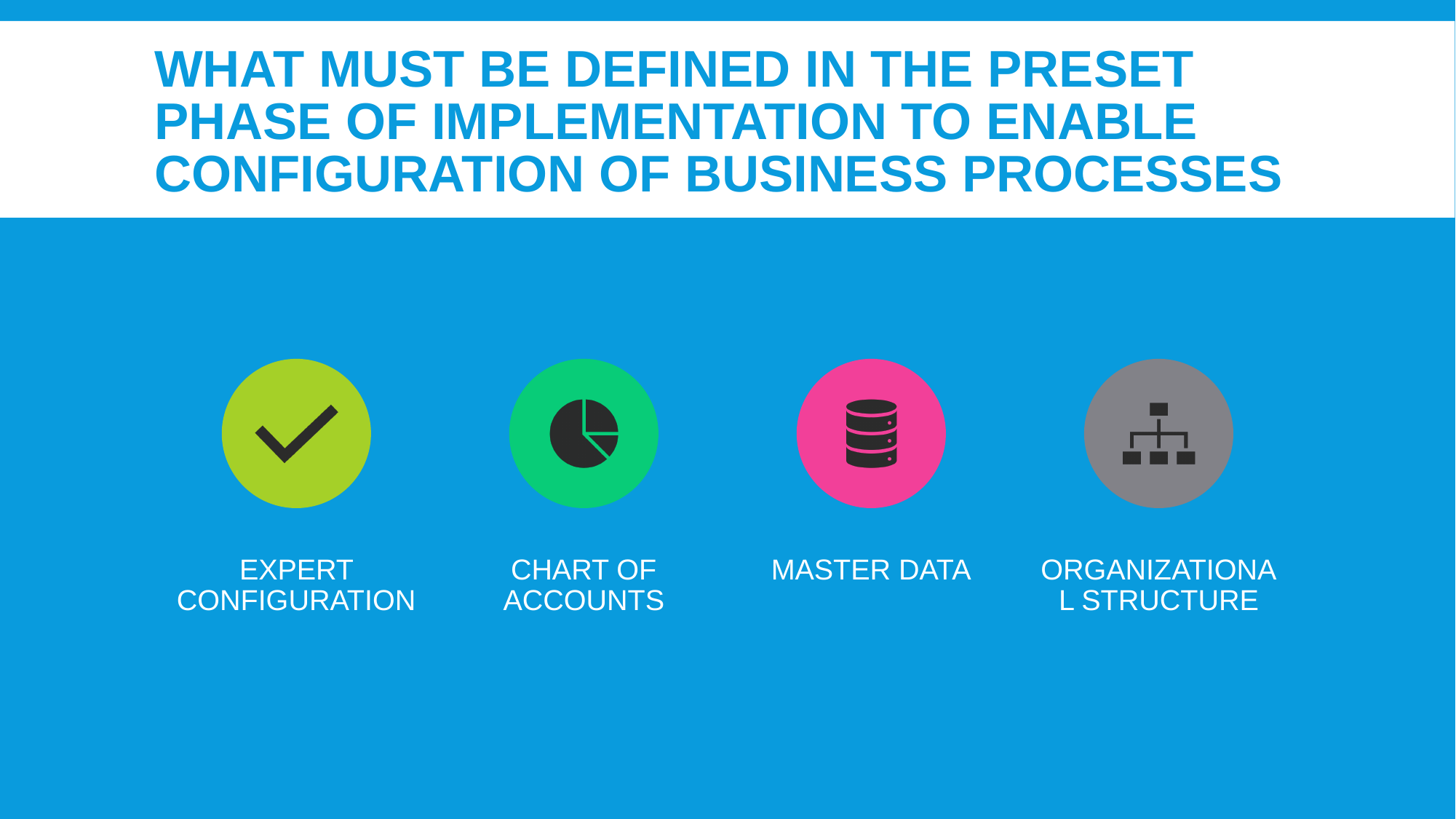

# What must be defined in the Preset Phase of implementation to enable configuration of business processes
Expert Configuration
Chart of Accounts
Master Data
Organizational Structure